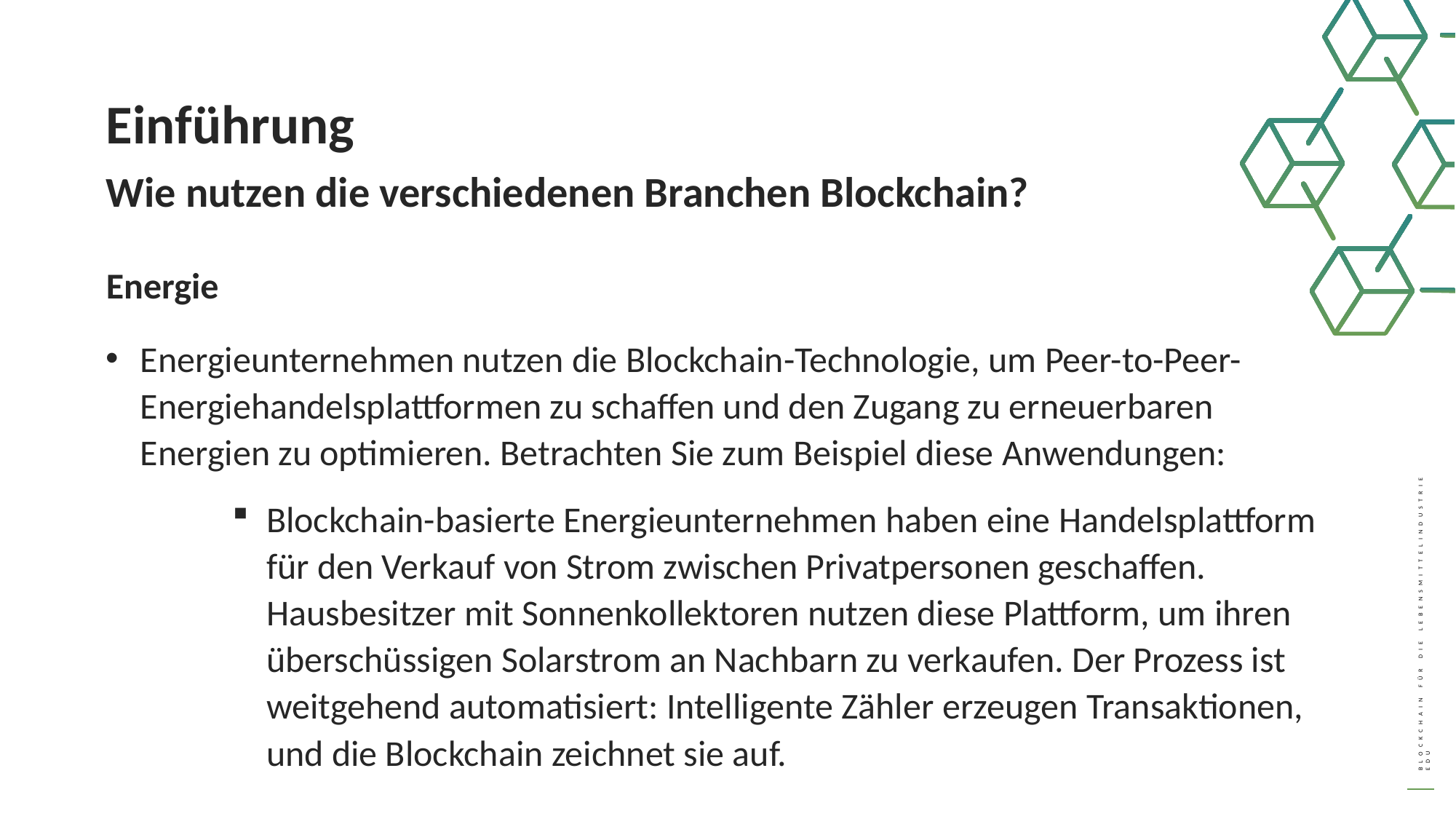

Einführung
Wie nutzen die verschiedenen Branchen Blockchain?
Energie
Energieunternehmen nutzen die Blockchain-Technologie, um Peer-to-Peer-Energiehandelsplattformen zu schaffen und den Zugang zu erneuerbaren Energien zu optimieren. Betrachten Sie zum Beispiel diese Anwendungen:
Blockchain-basierte Energieunternehmen haben eine Handelsplattform für den Verkauf von Strom zwischen Privatpersonen geschaffen. Hausbesitzer mit Sonnenkollektoren nutzen diese Plattform, um ihren überschüssigen Solarstrom an Nachbarn zu verkaufen. Der Prozess ist weitgehend automatisiert: Intelligente Zähler erzeugen Transaktionen, und die Blockchain zeichnet sie auf.